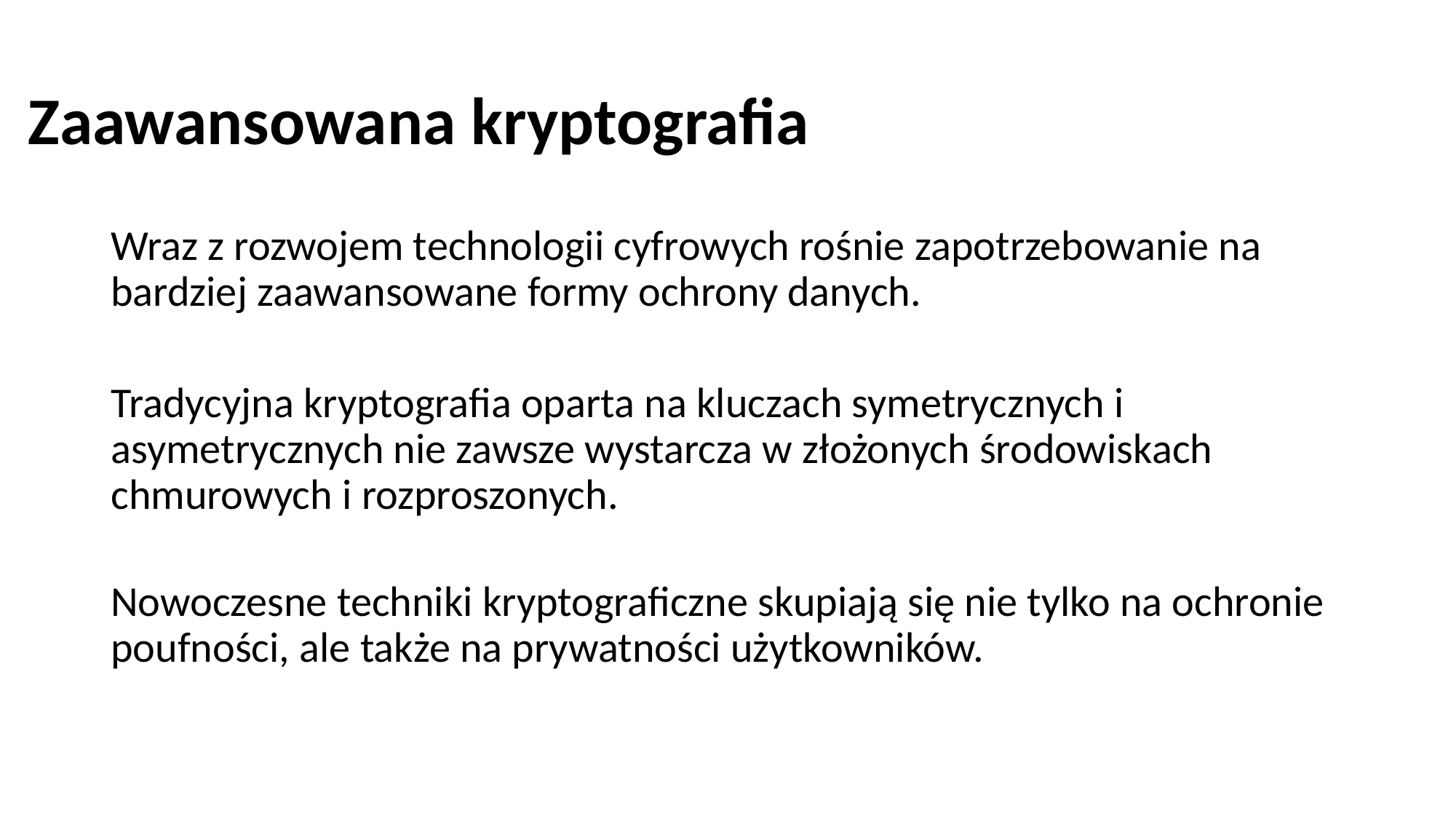

# Zaawansowana kryptografia
Wraz z rozwojem technologii cyfrowych rośnie zapotrzebowanie na bardziej zaawansowane formy ochrony danych.
Tradycyjna kryptografia oparta na kluczach symetrycznych i asymetrycznych nie zawsze wystarcza w złożonych środowiskach chmurowych i rozproszonych.
Nowoczesne techniki kryptograficzne skupiają się nie tylko na ochronie poufności, ale także na prywatności użytkowników.